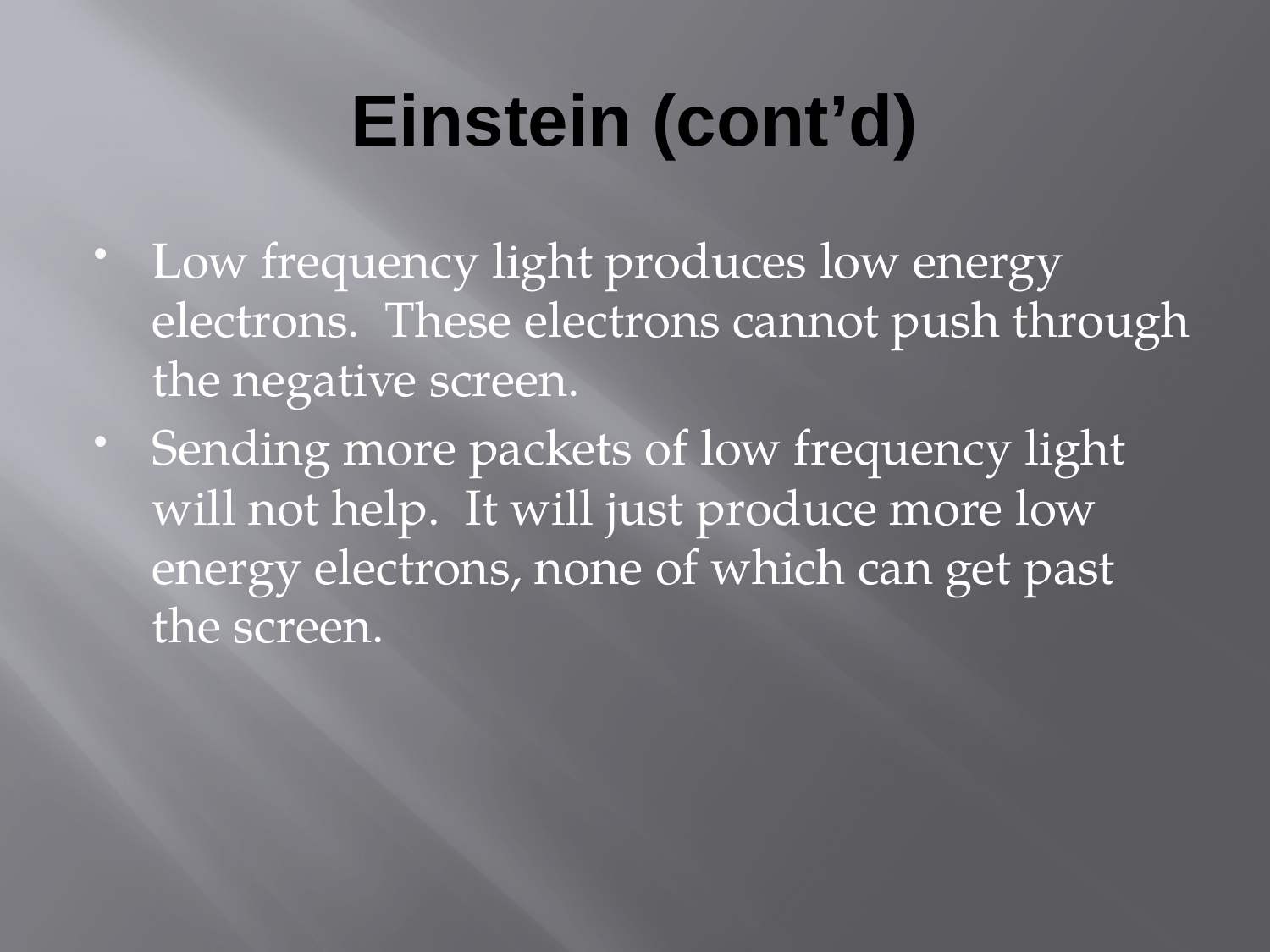

# Einstein (cont’d)
Low frequency light produces low energy electrons.  These electrons cannot push through the negative screen.
Sending more packets of low frequency light will not help.  It will just produce more low energy electrons, none of which can get past the screen.